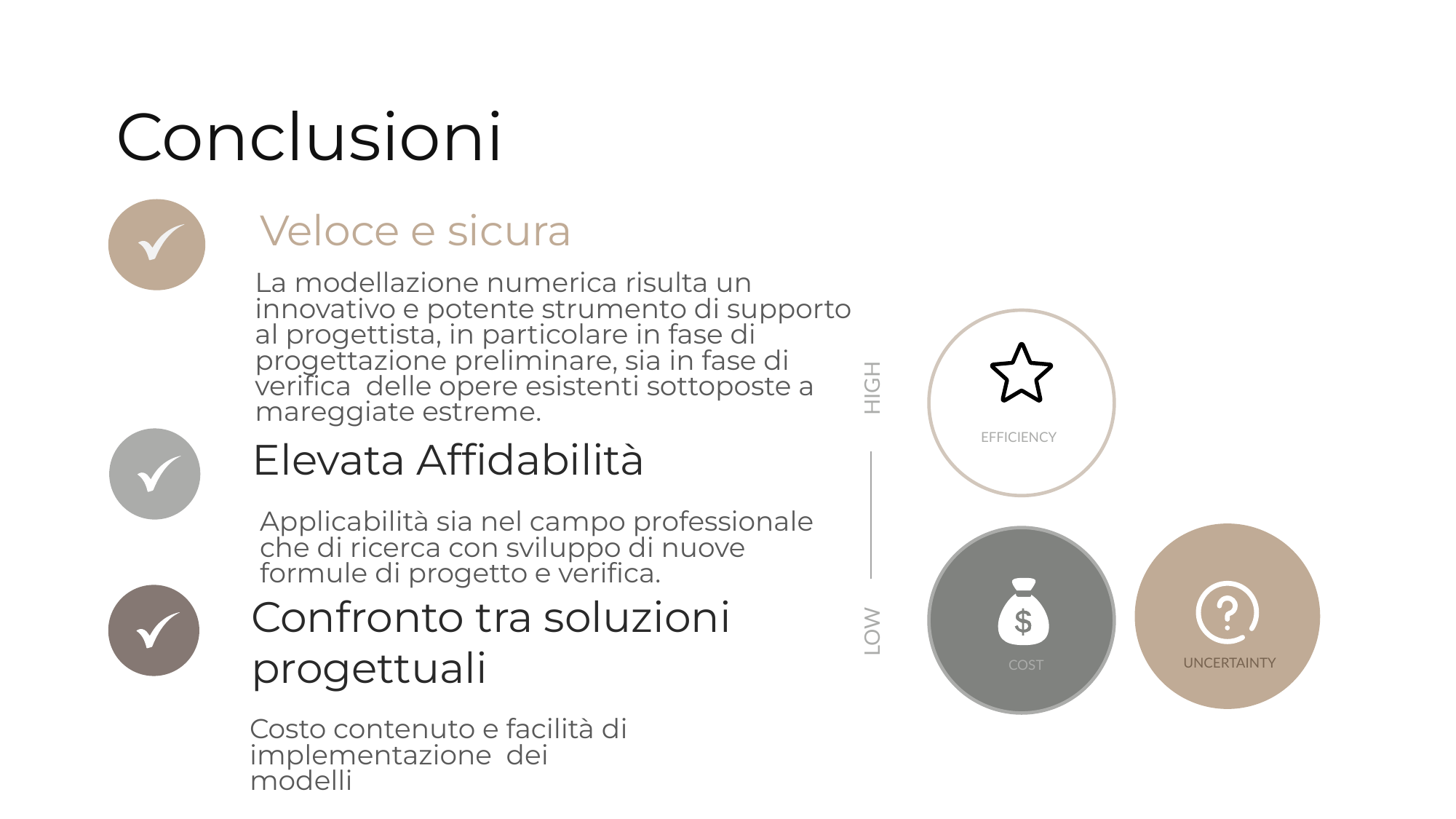

Conclusioni
Veloce e sicura

La modellazione numerica risulta un innovativo e potente strumento di supporto al progettista, in particolare in fase di progettazione preliminare, sia in fase di verifica  delle opere esistenti sottoposte a mareggiate estreme.

LOW
HIGH

UNCERTAINTY
EFFICIENCY
Elevata Affidabilità

Applicabilità sia nel campo professionale che di ricerca con sviluppo di nuove formule di progetto e verifica.

Confronto tra soluzioni progettuali

Costo contenuto e facilità di implementazione  dei modelli
COST